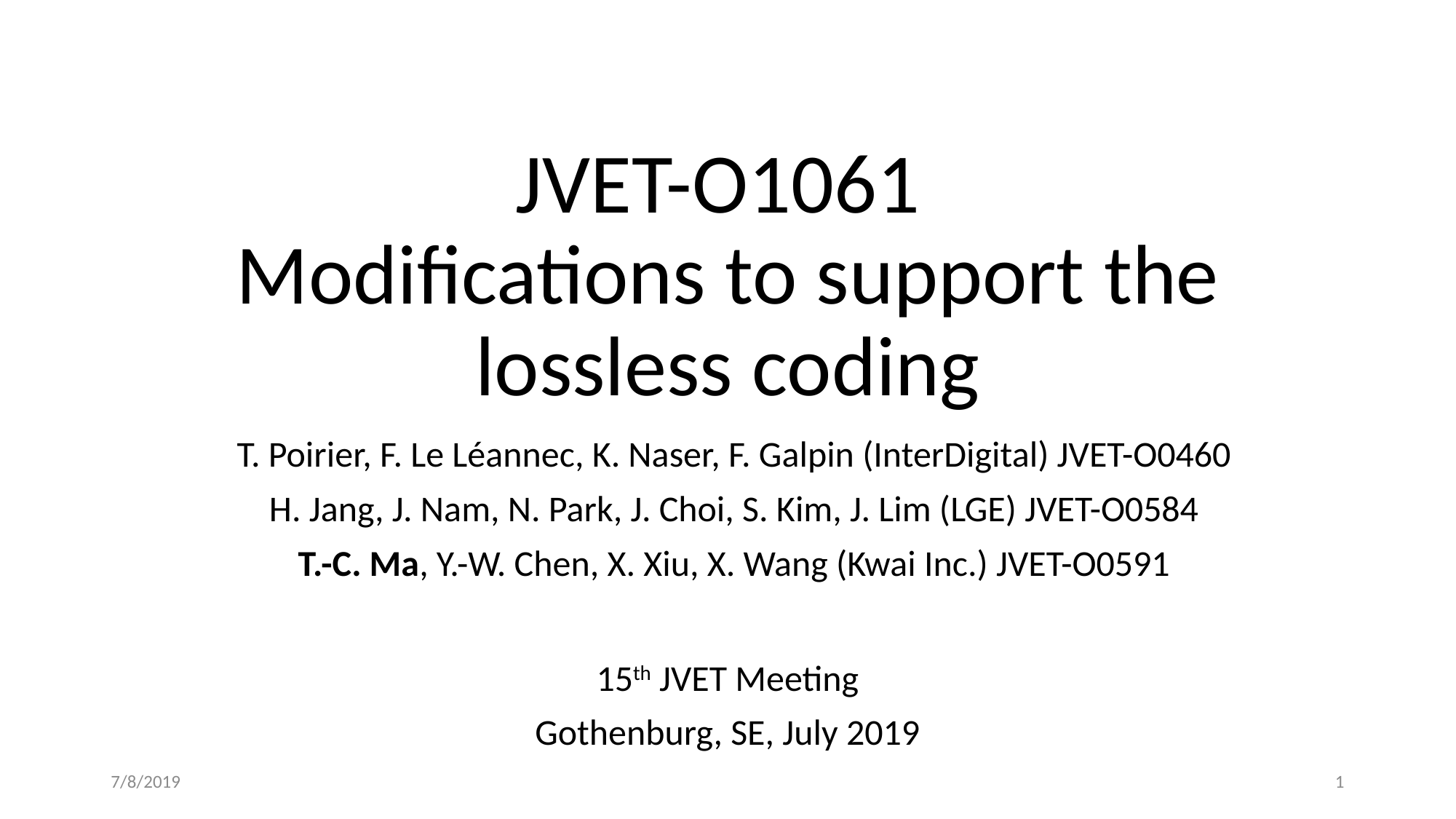

# JVET-O1061 Modifications to support the lossless coding
T. Poirier, F. Le Léannec, K. Naser, F. Galpin (InterDigital) JVET-O0460
H. Jang, J. Nam, N. Park, J. Choi, S. Kim, J. Lim (LGE) JVET-O0584
T.-C. Ma, Y.-W. Chen, X. Xiu, X. Wang (Kwai Inc.) JVET-O0591

15th JVET Meeting
Gothenburg, SE, July 2019
7/8/2019
1